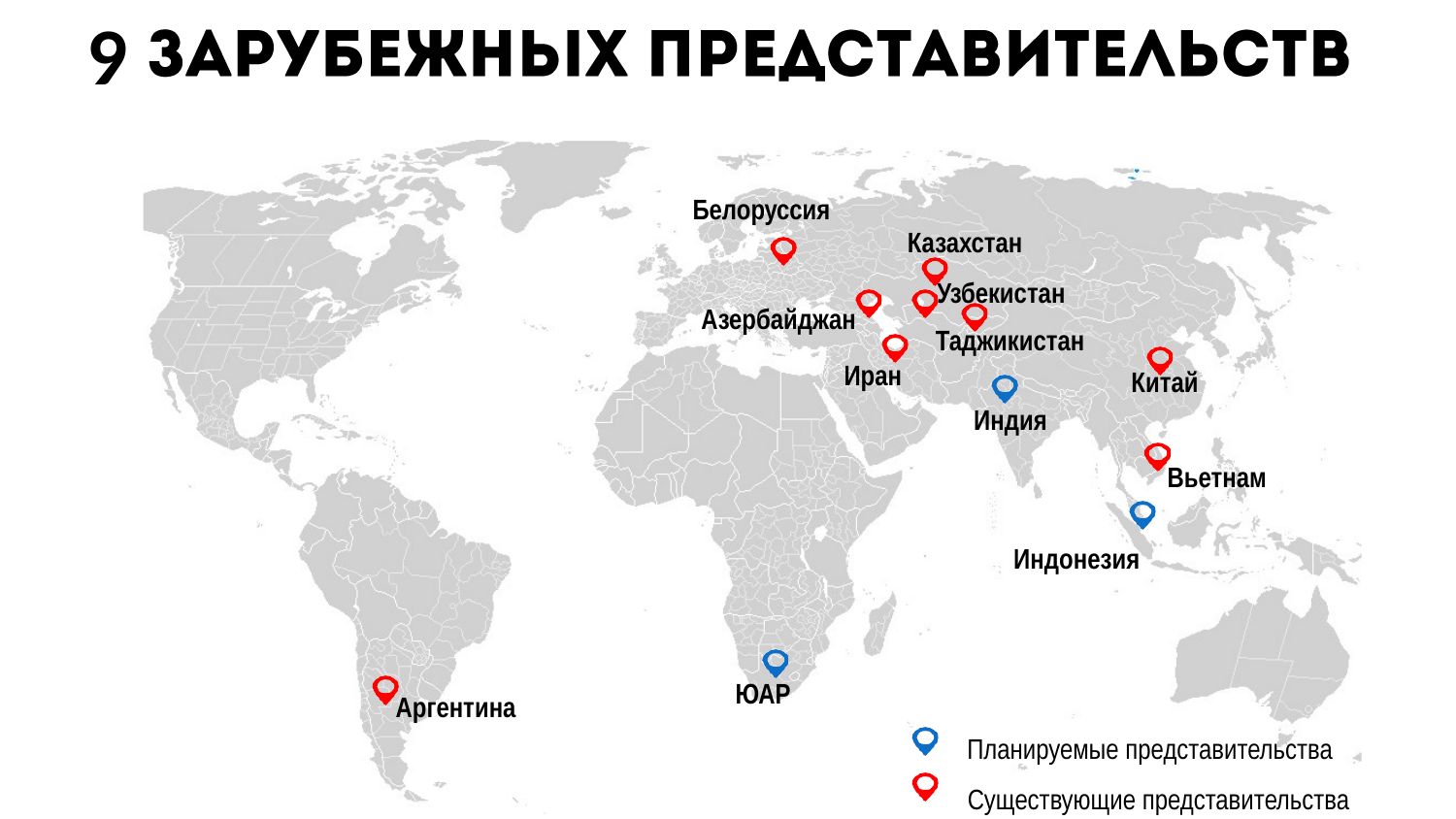

9

# Белоруссия
Казахстан  Узбекистан

Азербайджан

Таджикистан

Иран
Китай

Индия

Вьетнам

Индонезия

ЮАР

Аргентина
Планируемые представительства  Существующие представительства